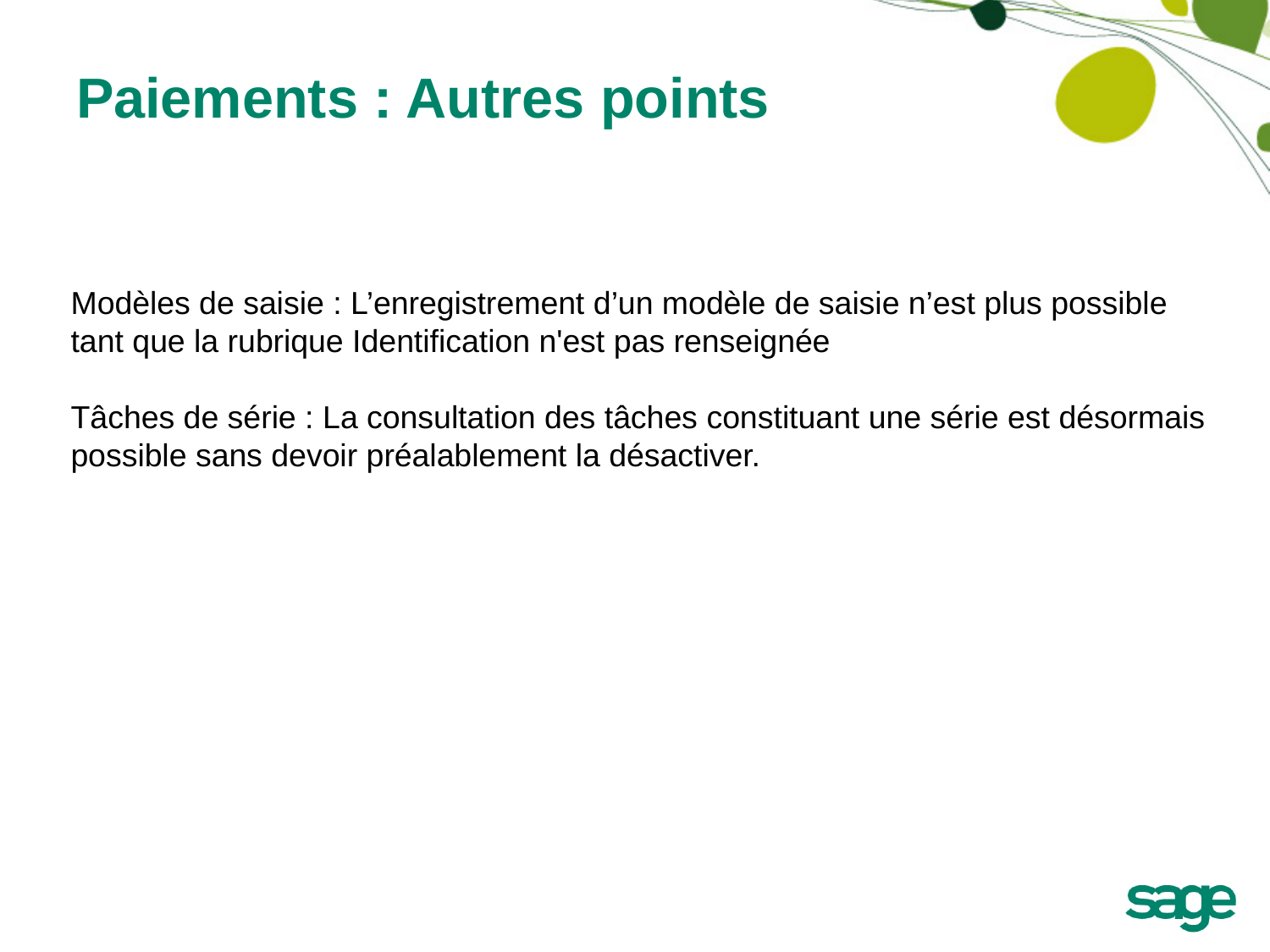

# Paiements : Autres points
Modèles de saisie : L’enregistrement d’un modèle de saisie n’est plus possible tant que la rubrique Identification n'est pas renseignée

Tâches de série : La consultation des tâches constituant une série est désormais possible sans devoir préalablement la désactiver.